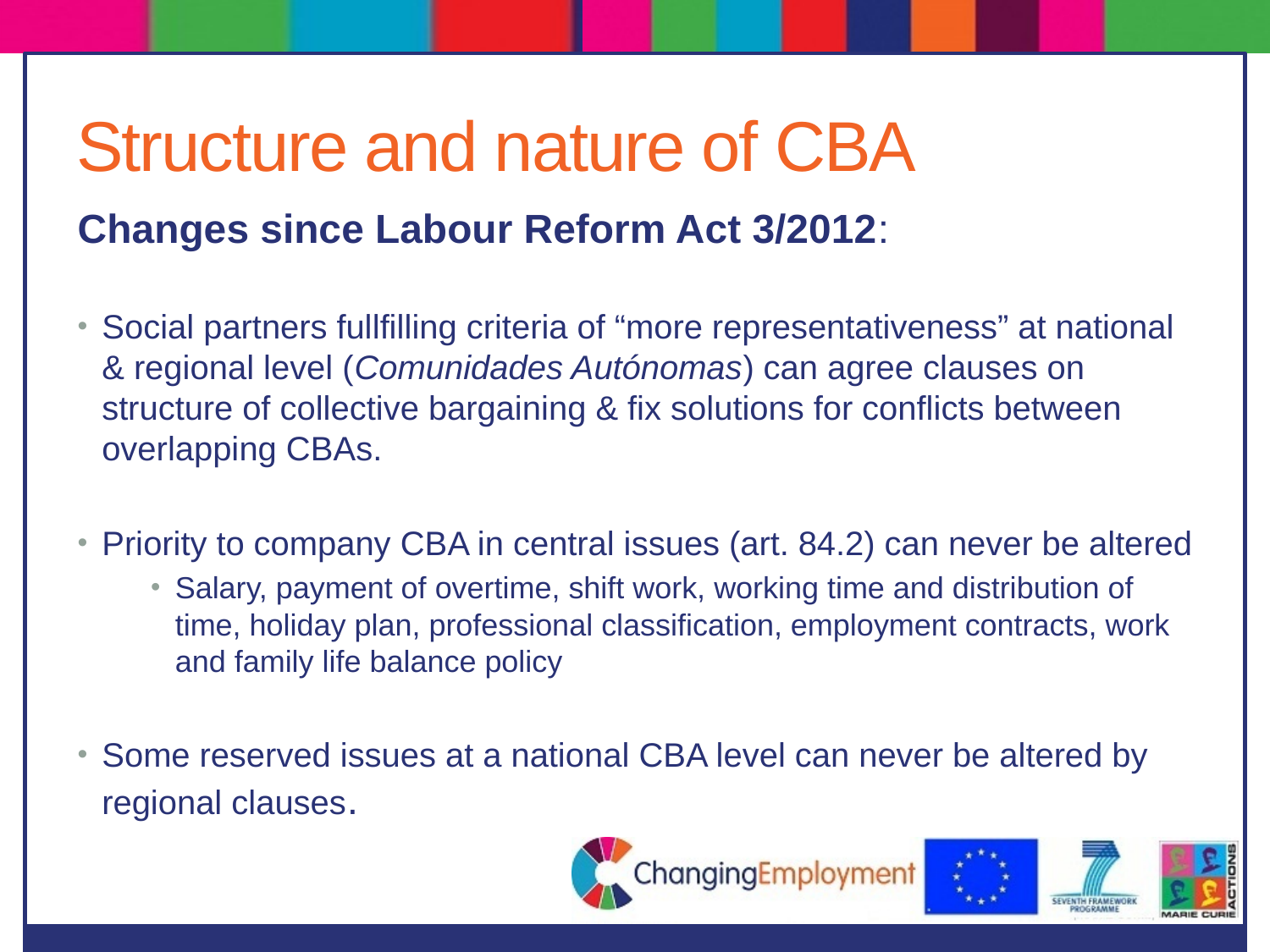

# Structure and nature of CBA
Changes since Labour Reform Act 3/2012:

Social partners fullfilling criteria of “more representativeness” at national & regional level (Comunidades Autónomas) can agree clauses on structure of collective bargaining & fix solutions for conflicts between overlapping CBAs.

Priority to company CBA in central issues (art. 84.2) can never be altered
Salary, payment of overtime, shift work, working time and distribution of time, holiday plan, professional classification, employment contracts, work and family life balance policy

Some reserved issues at a national CBA level can never be altered by regional clauses.